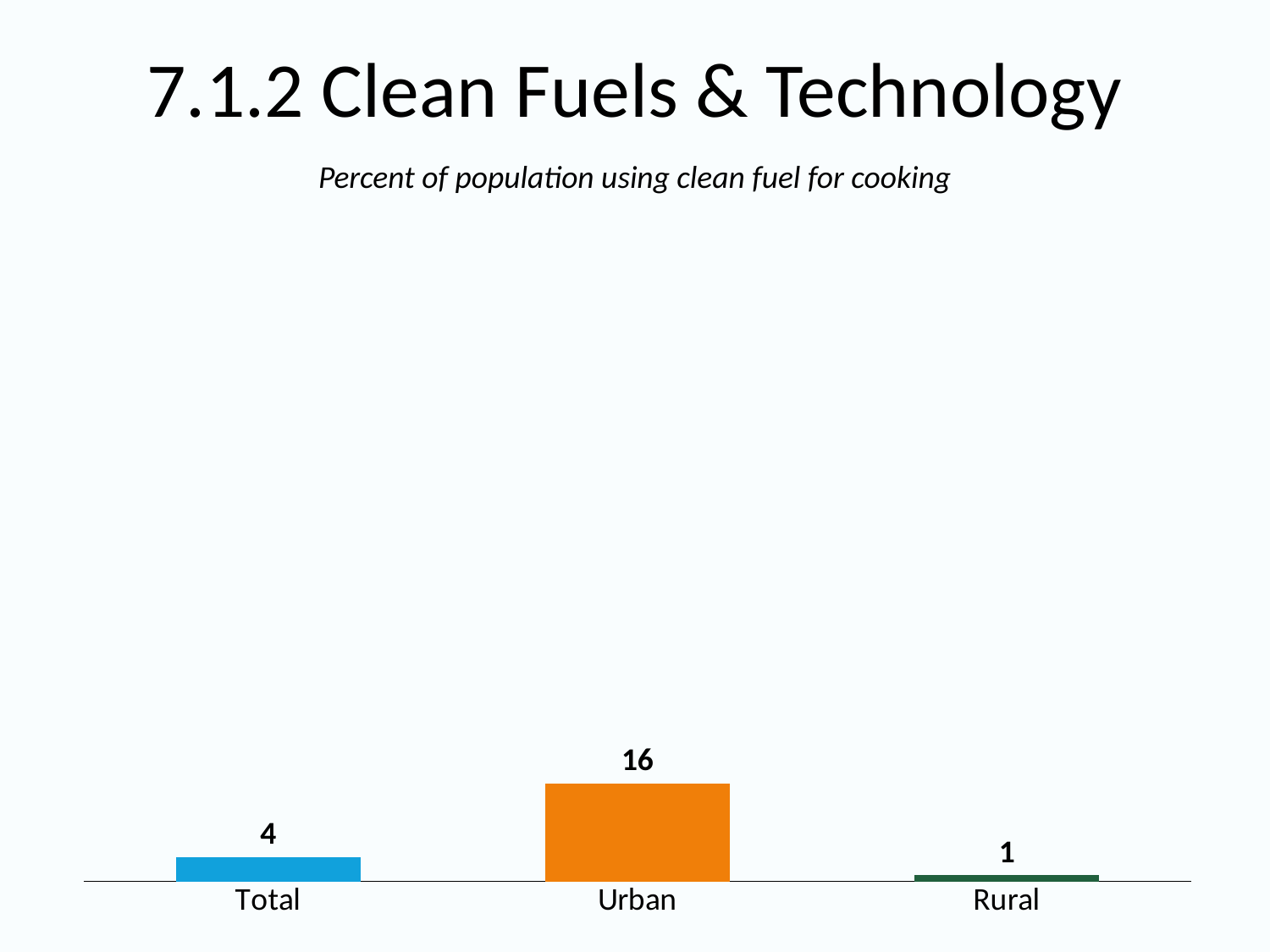

# 7.1.2 Clean Fuels & Technology
Percent of population using clean fuel for cooking

### Chart

| Category | Series 1 |
|---|---|
| Total | 4.0 |
| Urban | 16.0 |
| Rural | 1.0 |